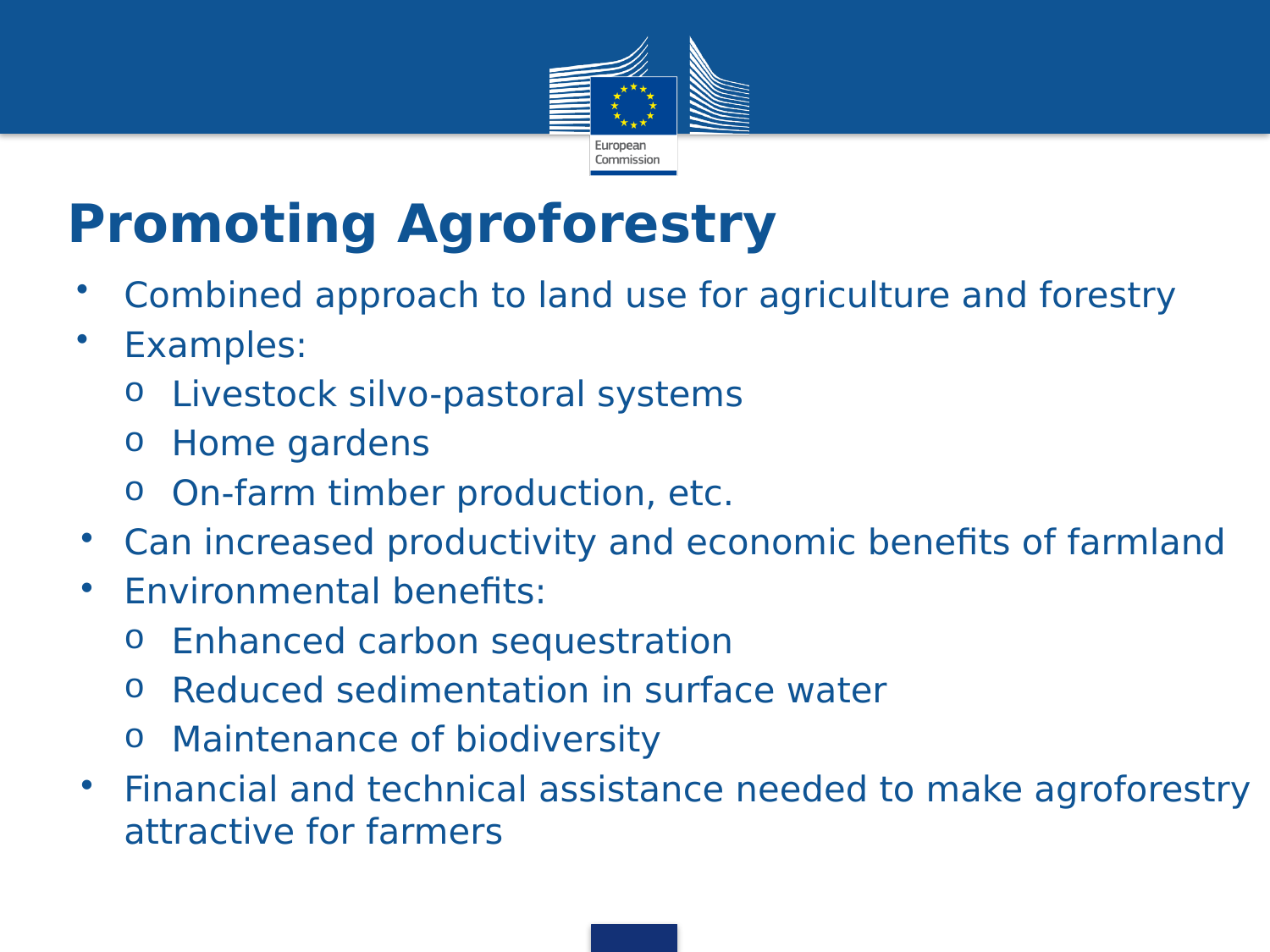

# Promoting Agroforestry
Combined approach to land use for agriculture and forestry
Examples:
Livestock silvo-pastoral systems
Home gardens
On-farm timber production, etc.
Can increased productivity and economic benefits of farmland
Environmental benefits:
Enhanced carbon sequestration
Reduced sedimentation in surface water
Maintenance of biodiversity
Financial and technical assistance needed to make agroforestry attractive for farmers